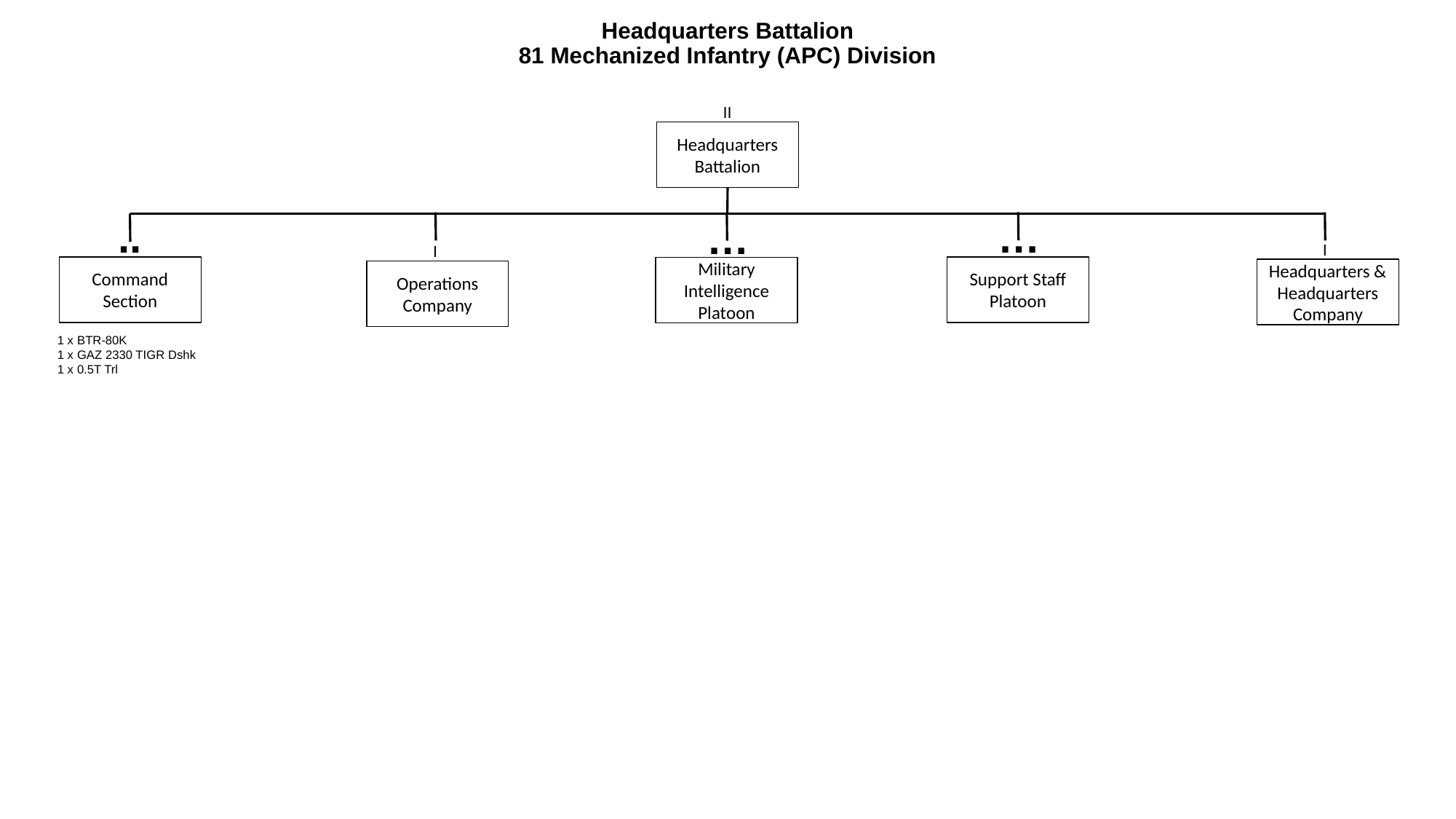

# Headquarters Battalion 81 Mechanized Infantry (APC) Division
II
Headquarters Battalion
…
..
…
I
I
Command
Section
Support Staff Platoon
Military Intelligence Platoon
Headquarters & Headquarters Company
Operations Company
1 x BTR-80K
1 x GAZ 2330 TIGR Dshk
1 x 0.5T Trl